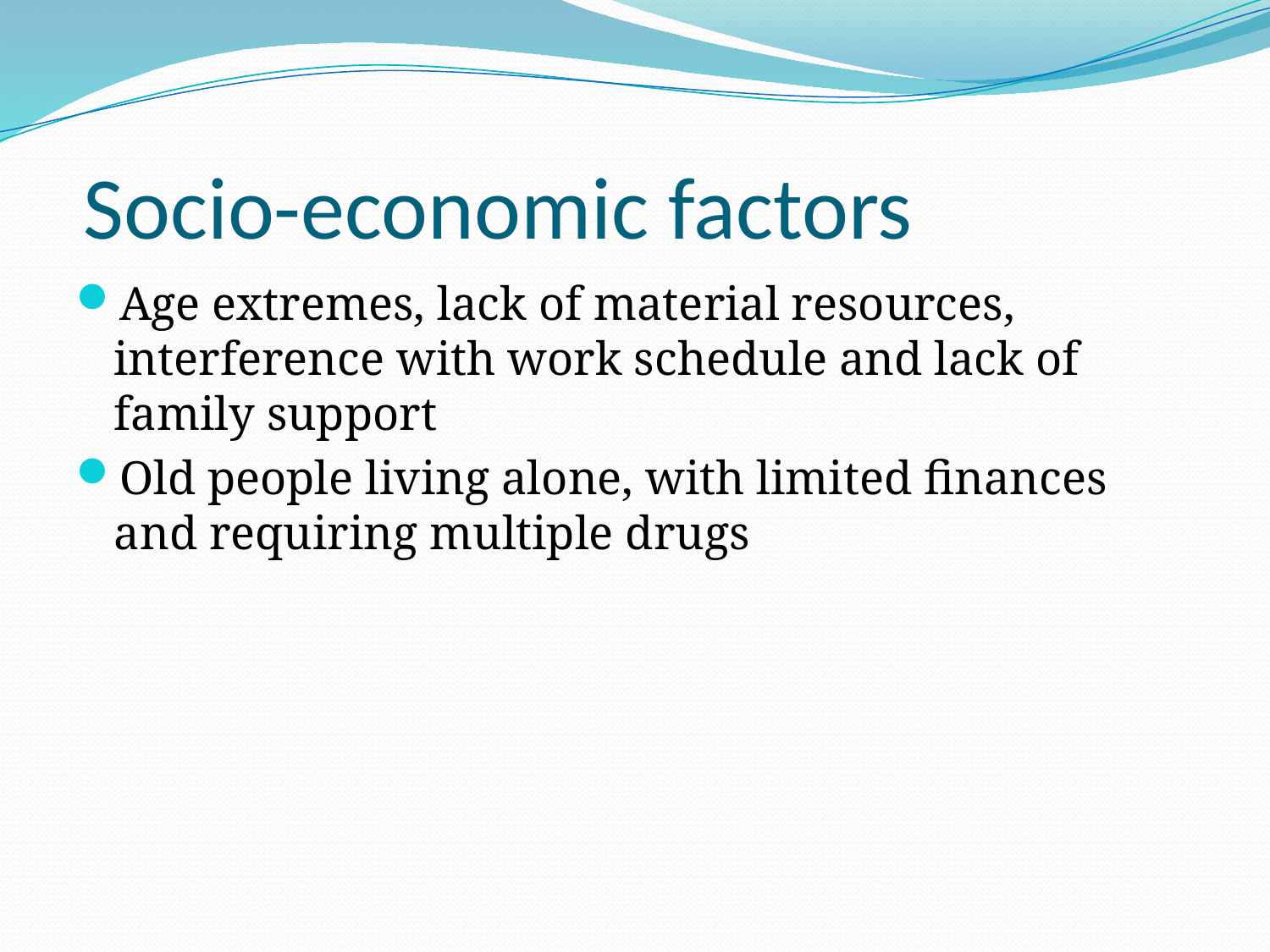

# Socio-economic factors
Age extremes, lack of material resources, interference with work schedule and lack of family support
Old people living alone, with limited finances and requiring multiple drugs